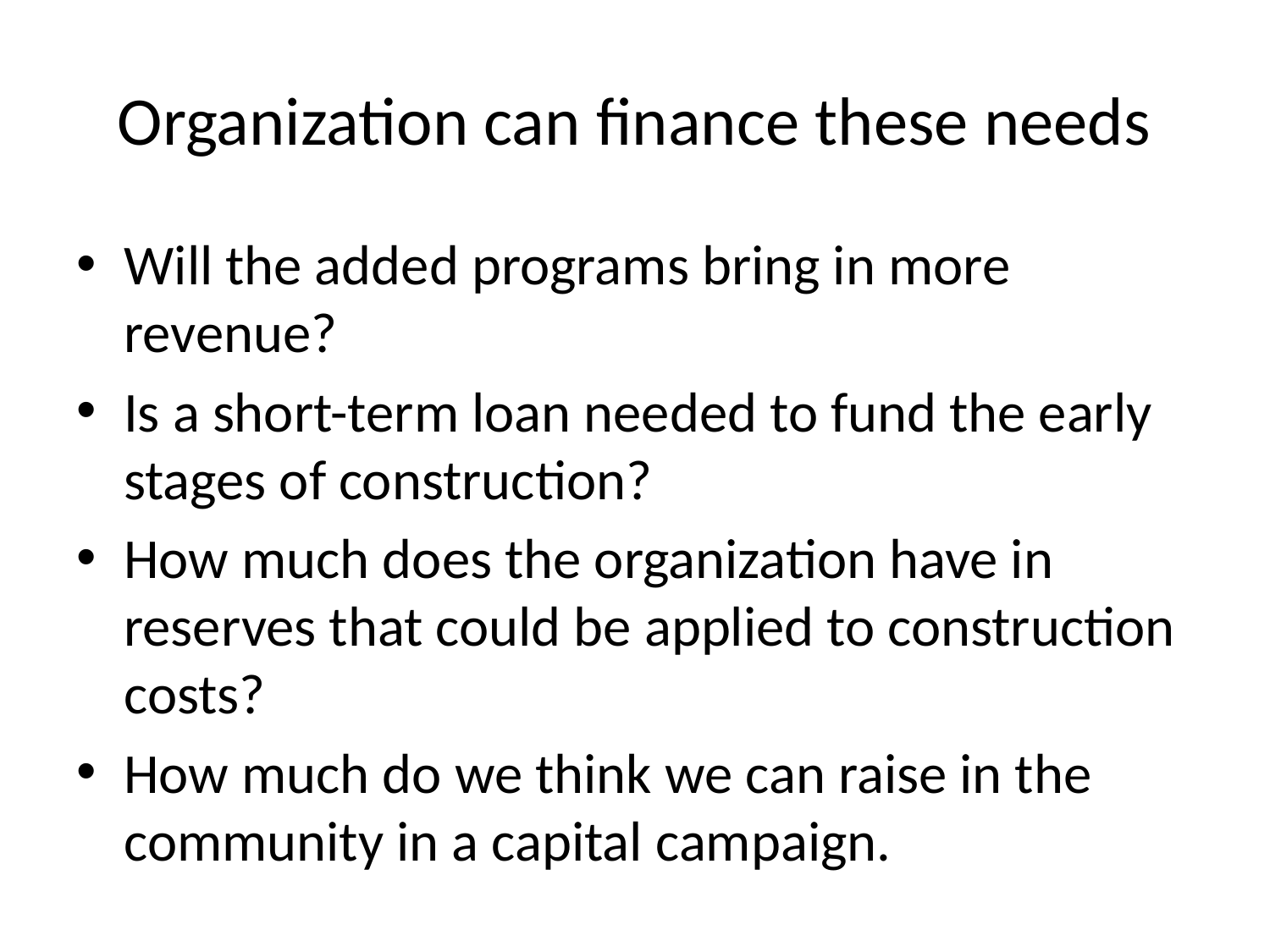

# Organization can finance these needs
Will the added programs bring in more revenue?
Is a short-term loan needed to fund the early stages of construction?
How much does the organization have in reserves that could be applied to construction costs?
How much do we think we can raise in the community in a capital campaign.